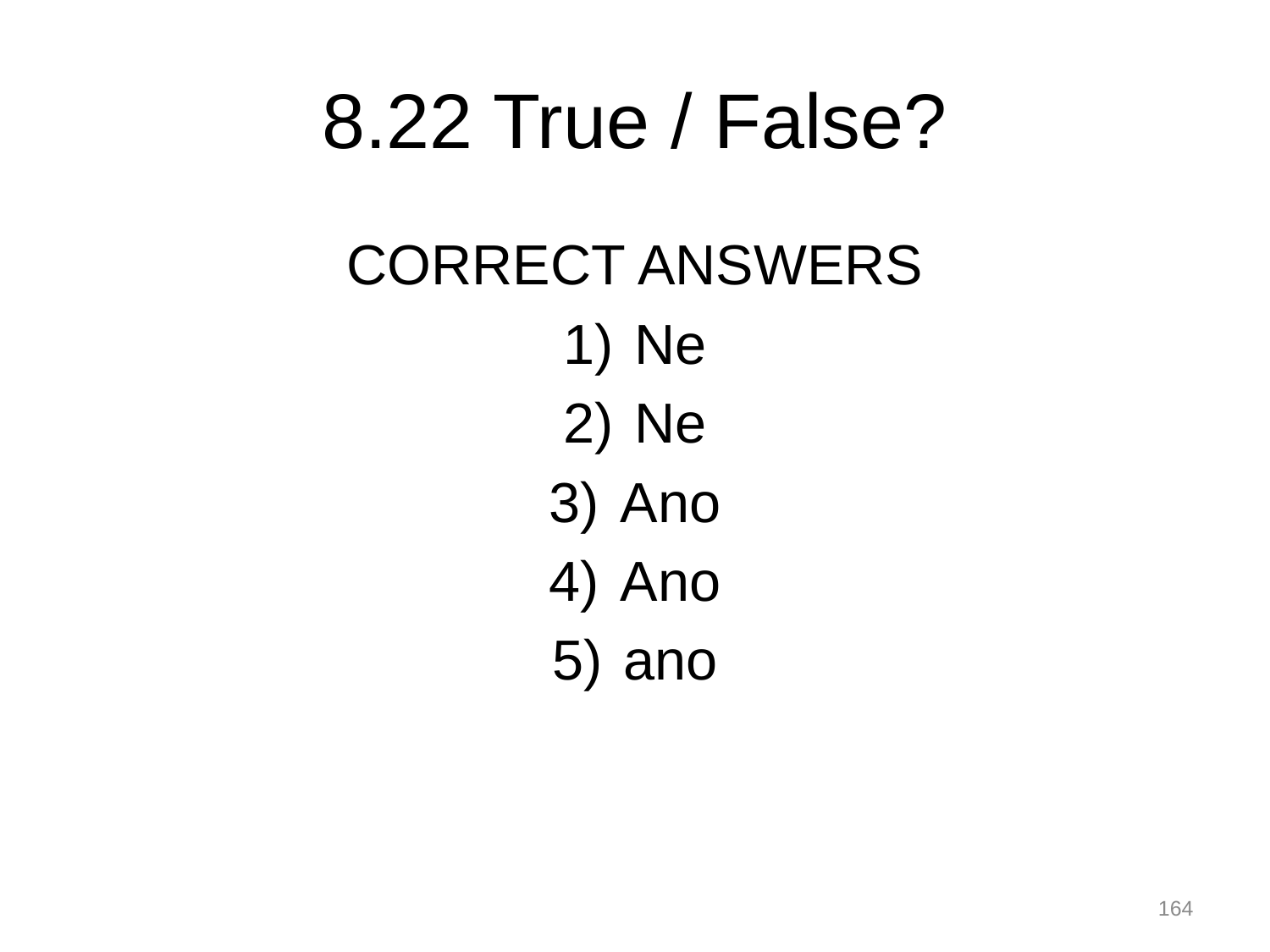

# 8.22 True / False?
CORRECT ANSWERS
Ne
Ne
Ano
Ano
ano
164